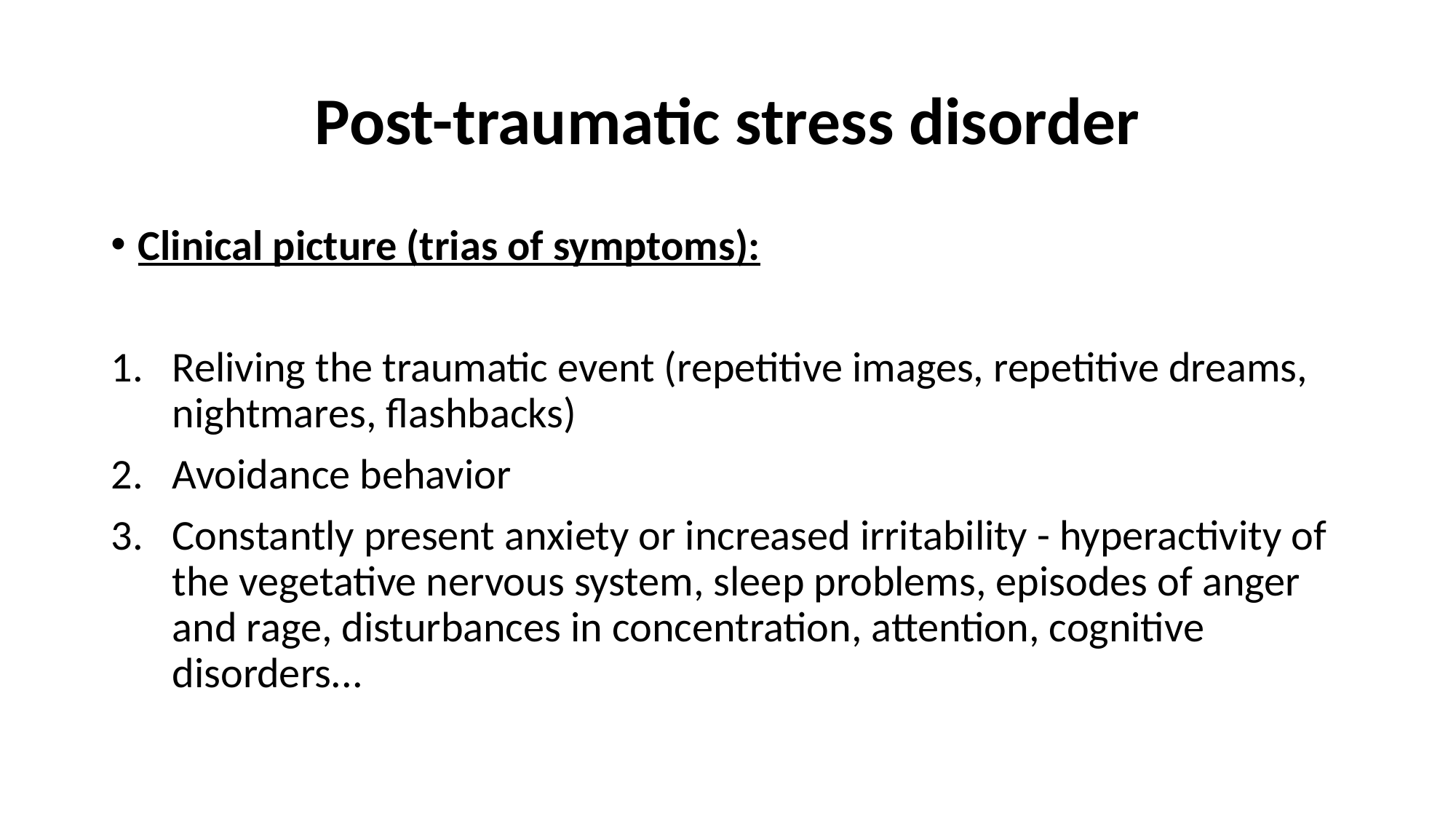

# Post-traumatic stress disorder
Clinical picture (trias of symptoms):

Reliving the traumatic event (repetitive images, repetitive dreams, nightmares, flashbacks)
Avoidance behavior
Constantly present anxiety or increased irritability - hyperactivity of the vegetative nervous system, sleep problems, episodes of anger and rage, disturbances in concentration, attention, cognitive disorders...